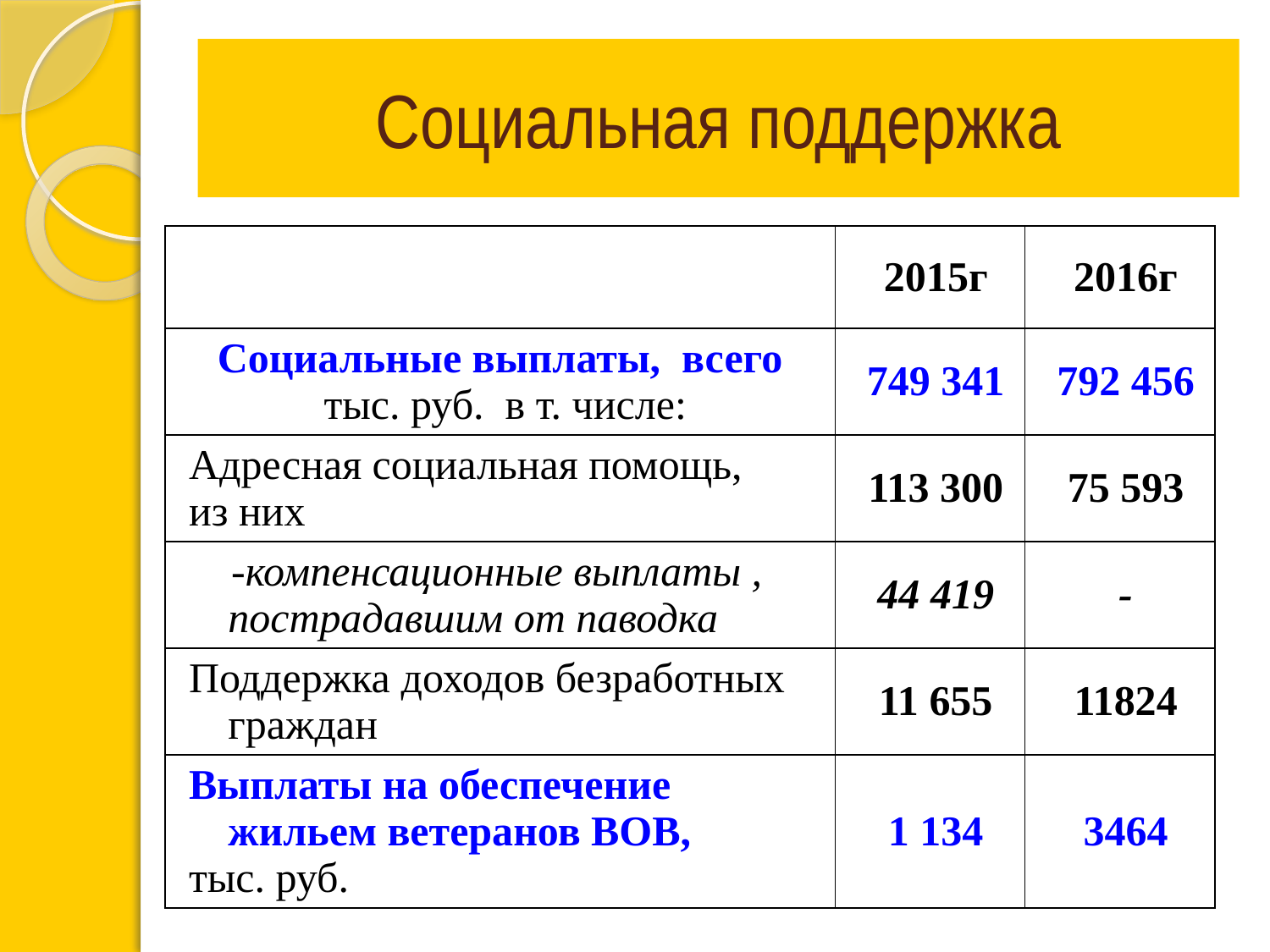

Социальная поддержка

|  | 2015г | 2016г |
| --- | --- | --- |
| Социальные выплаты, всего тыс. руб. в т. числе: | 749 341 | 792 456 |
| Адресная социальная помощь, из них | 113 300 | 75 593 |
| -компенсационные выплаты , пострадавшим от паводка | 44 419 | - |
| Поддержка доходов безработных граждан | 11 655 | 11824 |
| Выплаты на обеспечение жильем ветеранов ВОВ, тыс. руб. | 1 134 | 3464 |